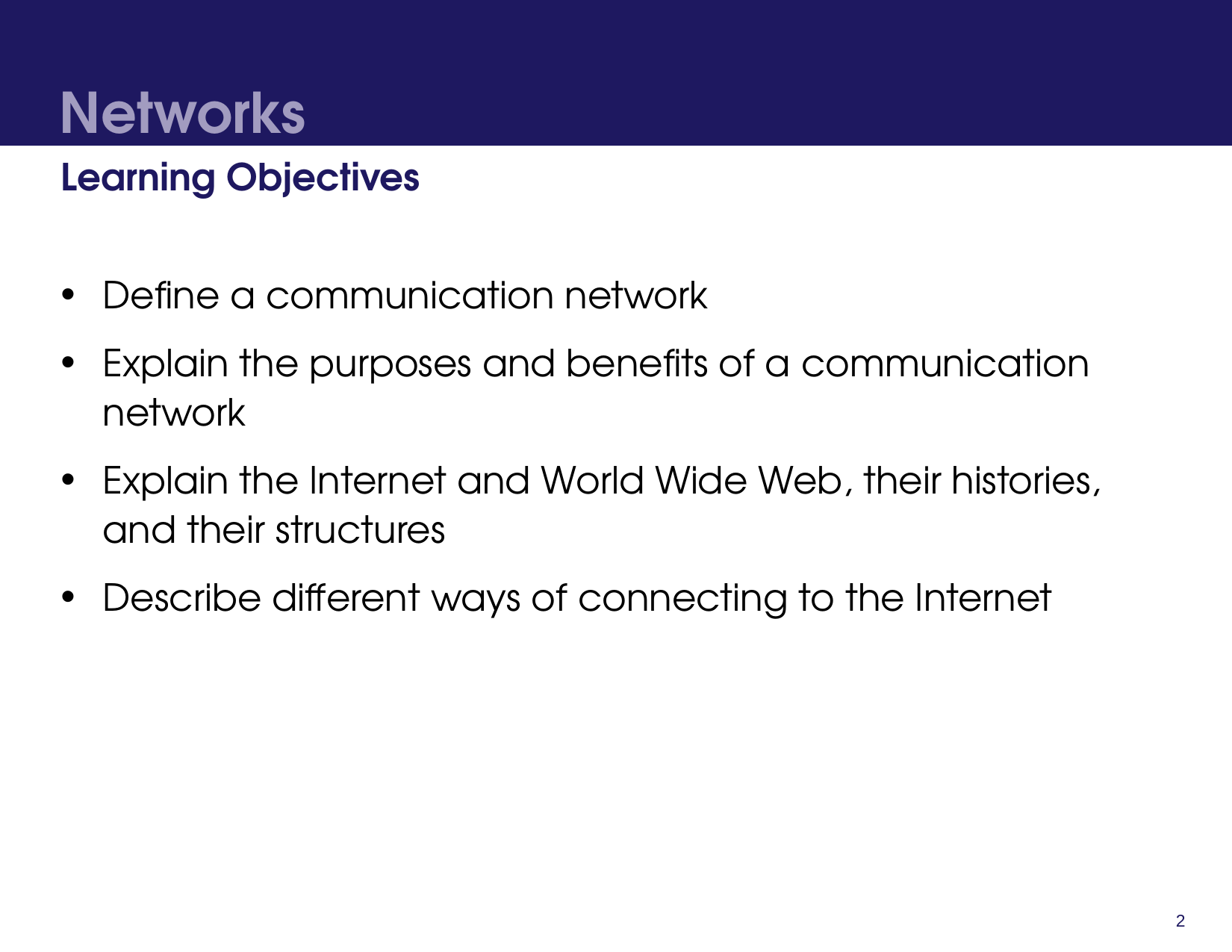

# Networks
Learning Objectives
Define a communication network
Explain the purposes and benefits of a communication network
Explain the Internet and World Wide Web, their histories, and their structures
Describe different ways of connecting to the Internet
2